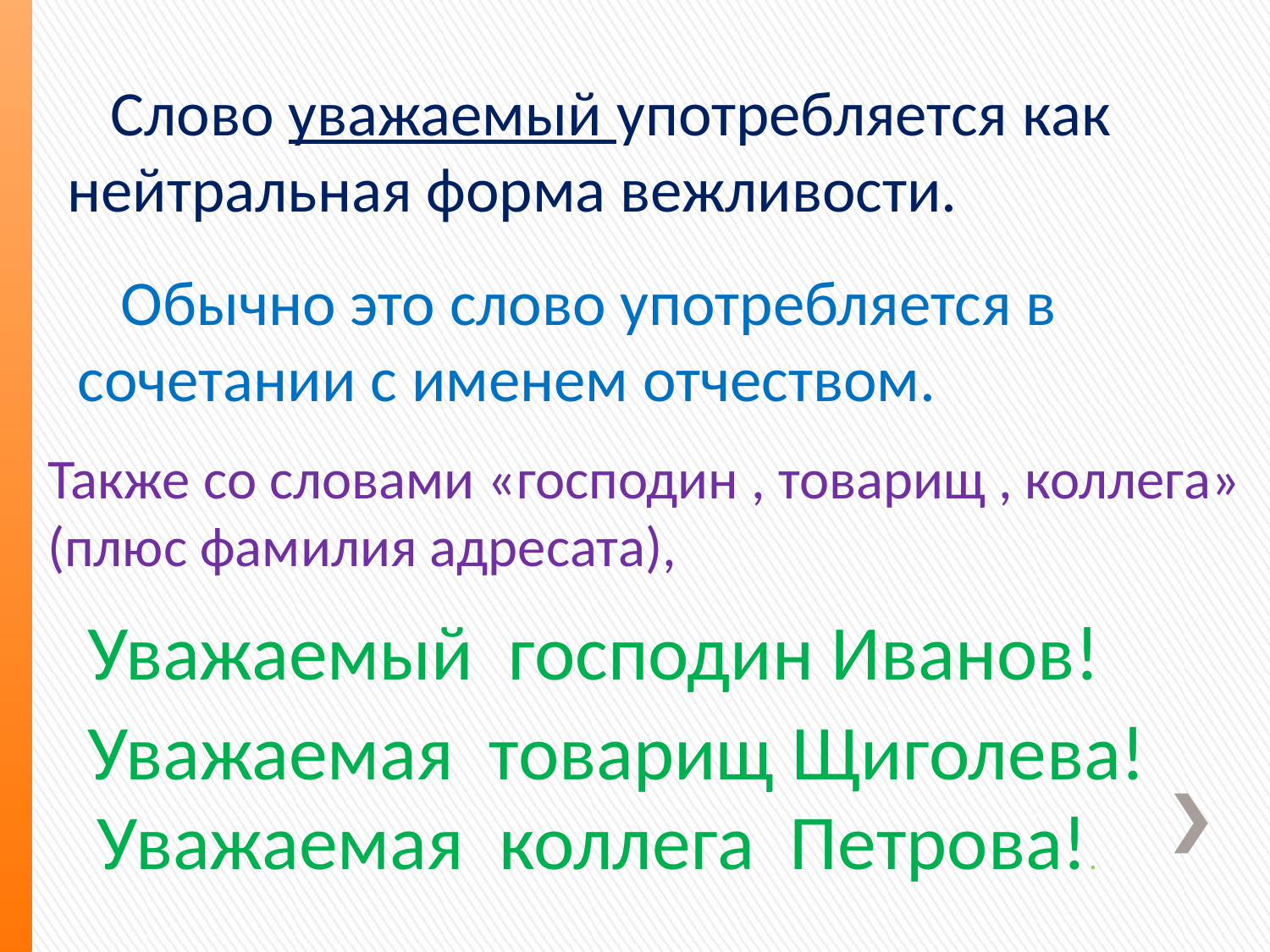

Слово уважаемый употребляется как нейтральная форма вежливости.

   Обычно это слово употребляется в сочетании с именем отчеством.
Также со словами «господин , товарищ , коллега»
(плюс фамилия адресата),
Уважаемый  господин Иванов!
Уважаемая  товарищ Щиголева!
Уважаемая  коллега  Петрова!.